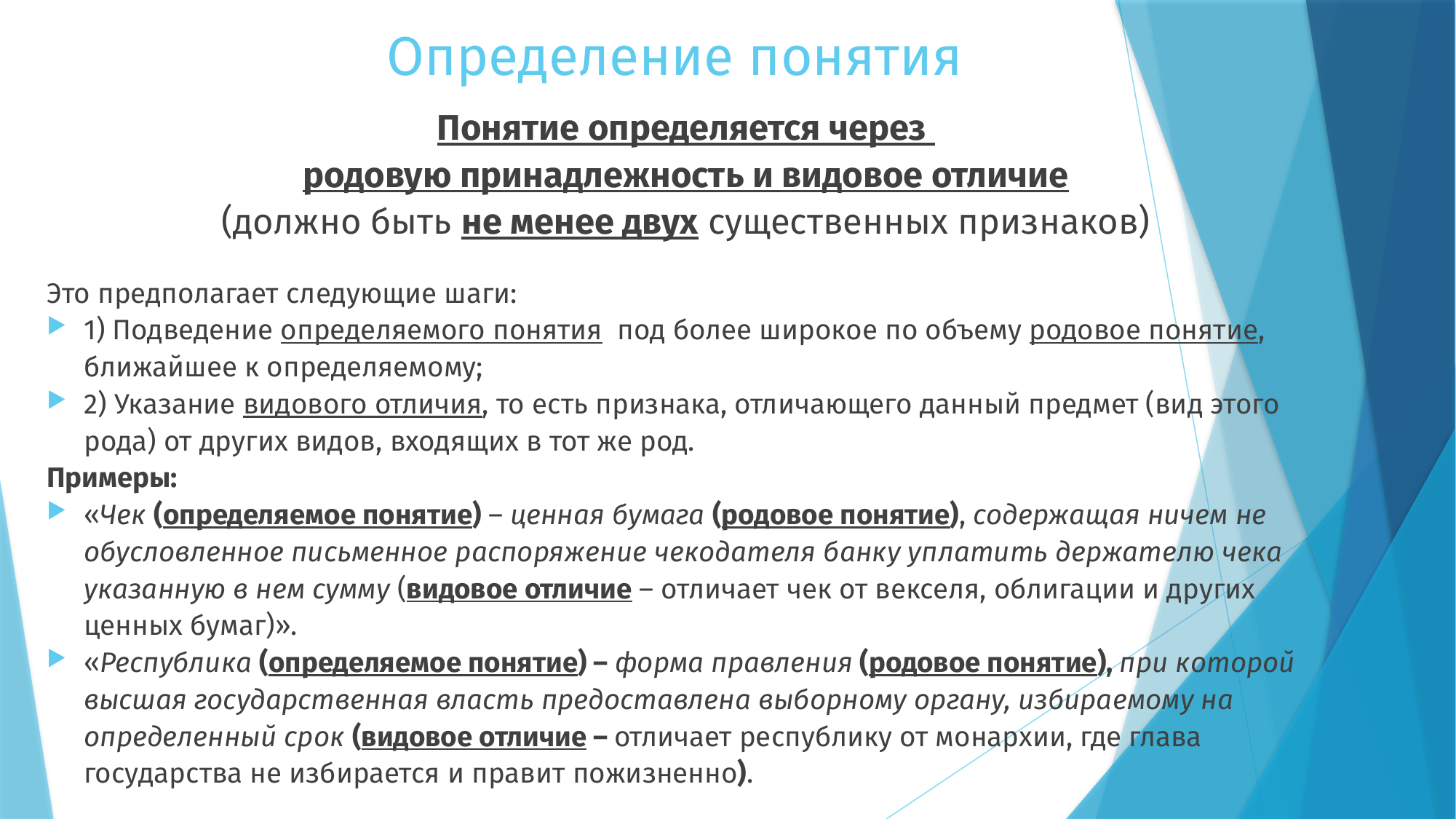

# Определение понятия
Понятие определяется через
родовую принадлежность и видовое отличие
(должно быть не менее двух существенных признаков)

Это предполагает следующие шаги:
1) Подведение определяемого понятия  под более широкое по объему родовое понятие, ближайшее к определяемому;
2) Указание видового отличия, то есть признака, отличающего данный предмет (вид этого рода) от других видов, входящих в тот же род.
Примеры:
«Чек (определяемое понятие) – ценная бумага (родовое понятие), содержащая ничем не обусловленное письменное распоряжение чекодателя банку уплатить держателю чека указанную в нем сумму (видовое отличие – отличает чек от векселя, облигации и других ценных бумаг)».
«Республика (определяемое понятие) – форма правления (родовое понятие), при которой высшая государственная власть предоставлена выборному органу, избираемому на определенный срок (видовое отличие – отличает республику от монархии, где глава государства не избирается и правит пожизненно).